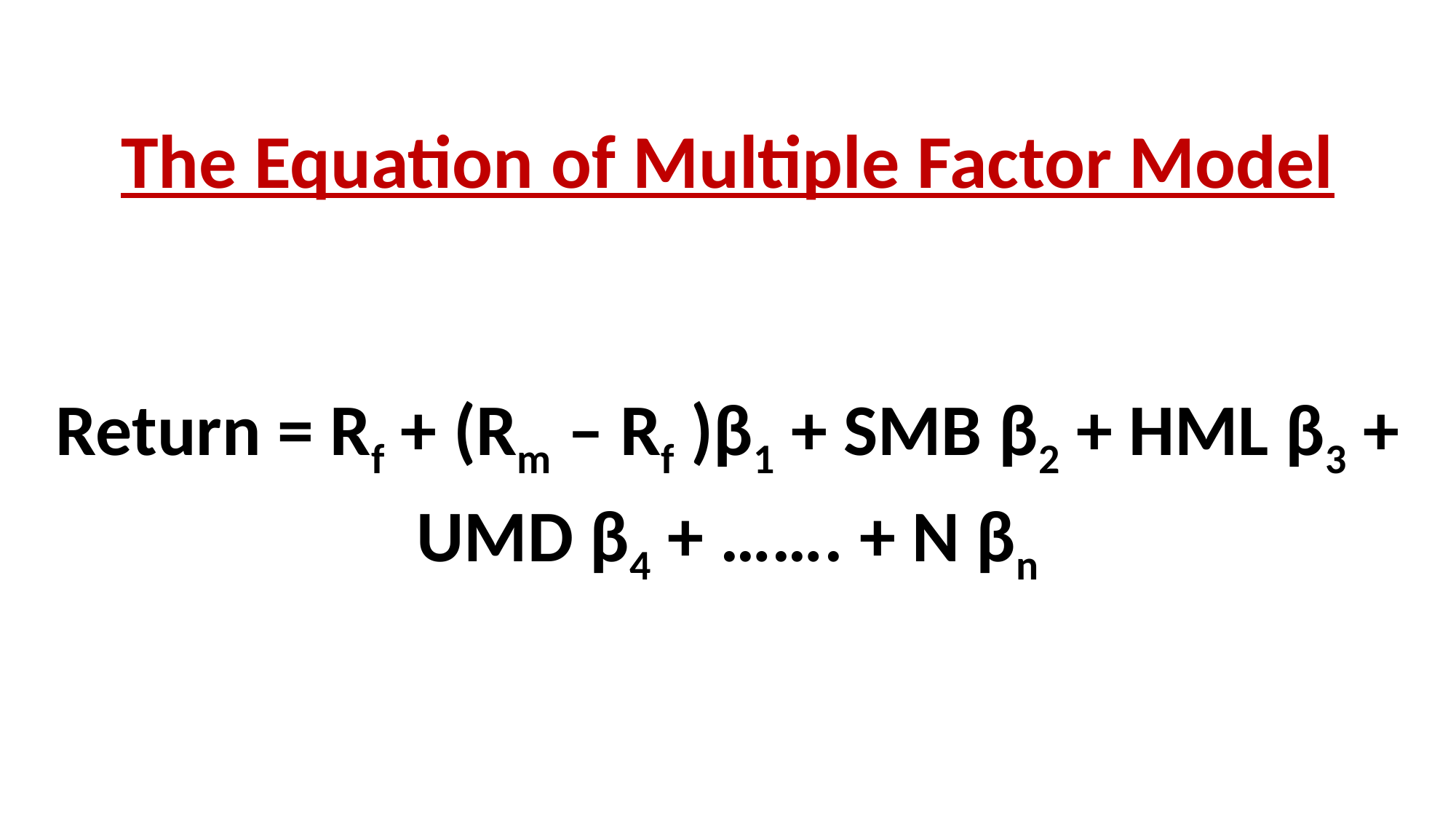

Return = Rf + (Rm – Rf )β1 + SMB β2 + HML β3 + UMD β4 + ……. + N βn
The Equation of Multiple Factor Model